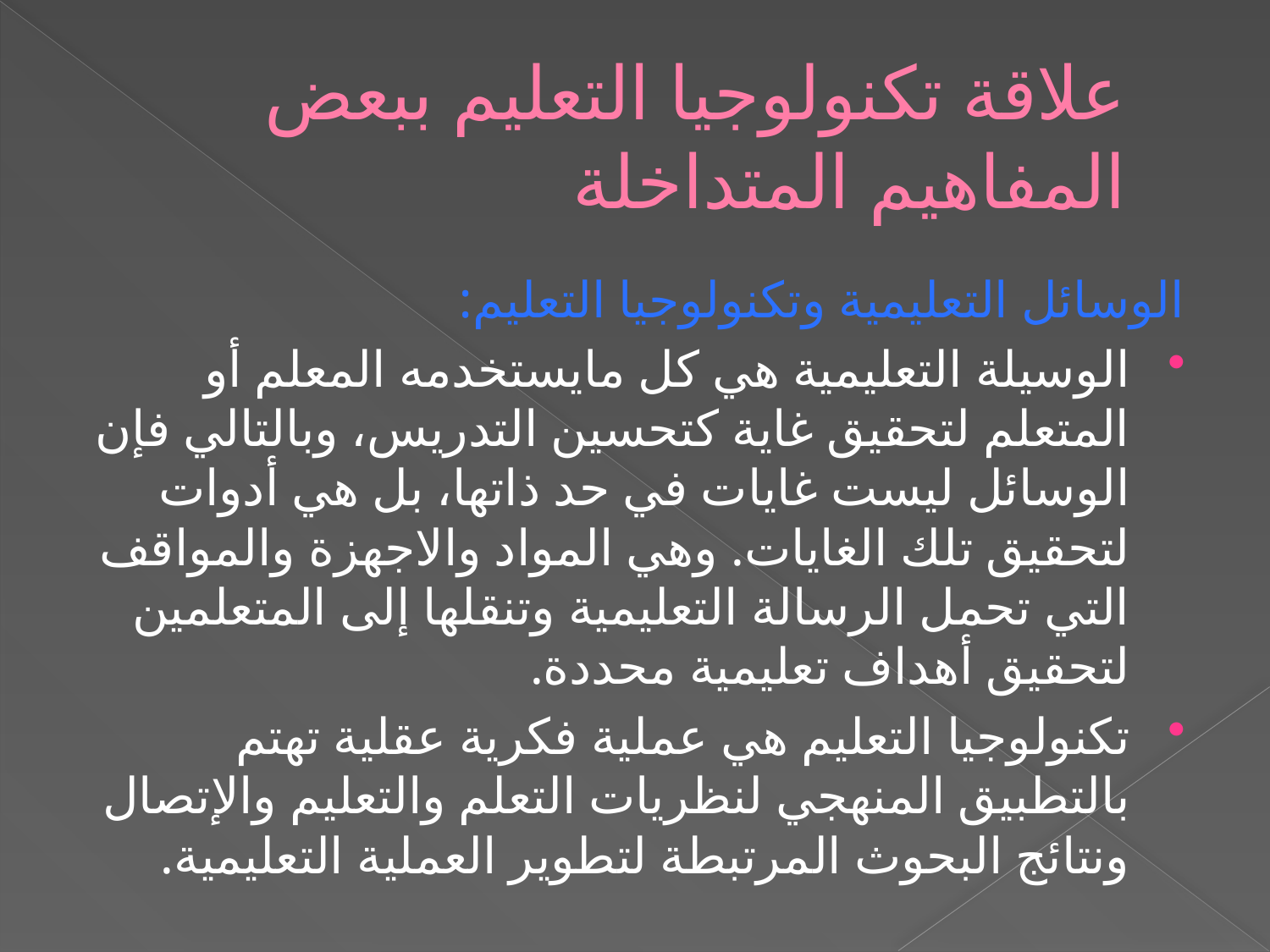

# علاقة تكنولوجيا التعليم ببعض المفاهيم المتداخلة
الوسائل التعليمية وتكنولوجيا التعليم:
الوسيلة التعليمية هي كل مايستخدمه المعلم أو المتعلم لتحقيق غاية كتحسين التدريس، وبالتالي فإن الوسائل ليست غايات في حد ذاتها، بل هي أدوات لتحقيق تلك الغايات. وهي المواد والاجهزة والمواقف التي تحمل الرسالة التعليمية وتنقلها إلى المتعلمين لتحقيق أهداف تعليمية محددة.
تكنولوجيا التعليم هي عملية فكرية عقلية تهتم بالتطبيق المنهجي لنظريات التعلم والتعليم والإتصال ونتائج البحوث المرتبطة لتطوير العملية التعليمية.